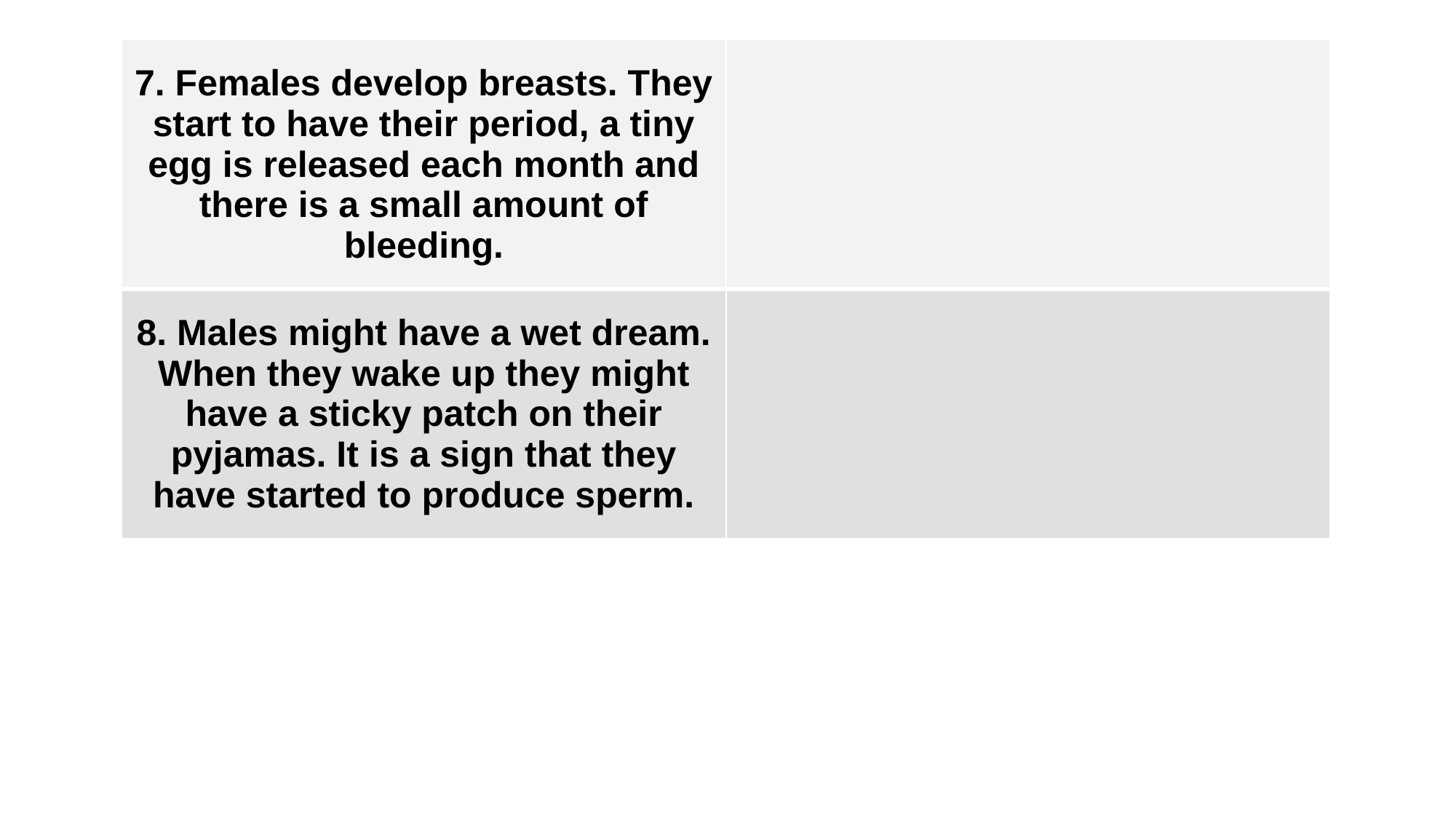

| 7. Females develop breasts. They start to have their period, a tiny egg is released each month and there is a small amount of bleeding. |  |
| --- | --- |
| 8. Males might have a wet dream. When they wake up they might have a sticky patch on their pyjamas. It is a sign that they have started to produce sperm. |  |